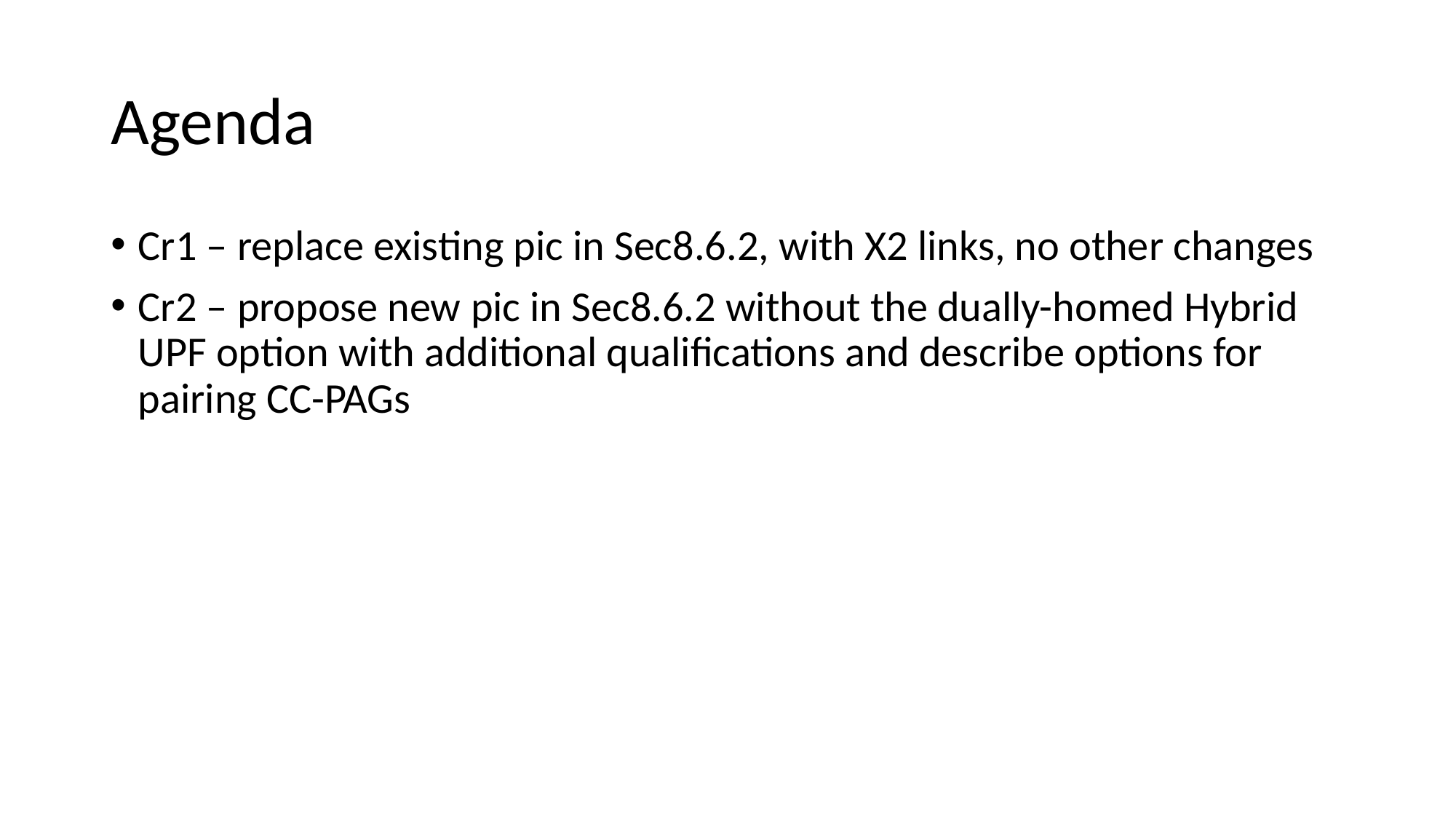

# Agenda
Cr1 – replace existing pic in Sec8.6.2, with X2 links, no other changes
Cr2 – propose new pic in Sec8.6.2 without the dually-homed Hybrid UPF option with additional qualifications and describe options for pairing CC-PAGs